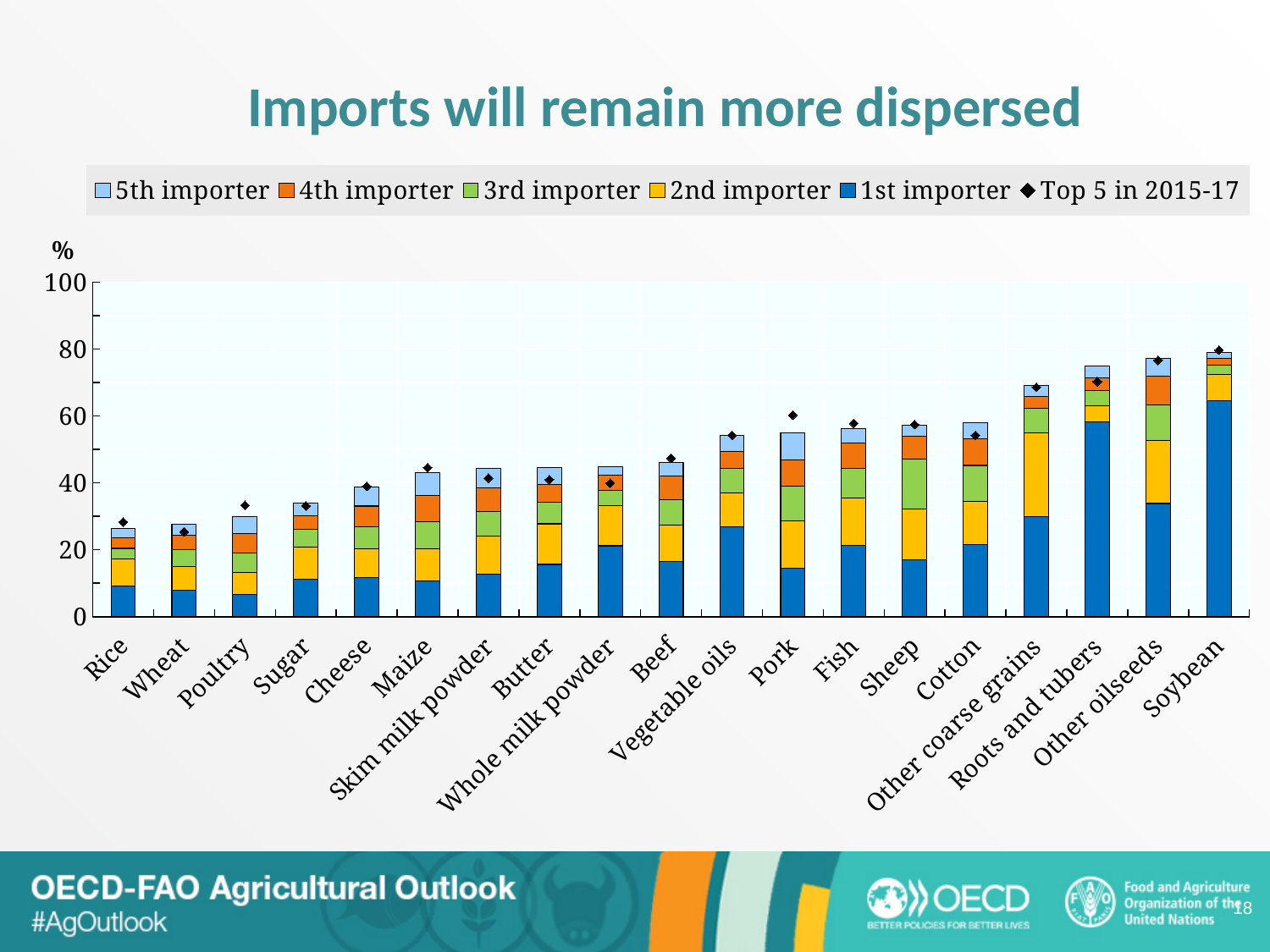

# Imports will remain more dispersed

### Chart

| Category | 1st importer | 2nd importer | 3rd importer | 4th importer | 5th importer | Top 5 in 2015-17 |
|---|---|---|---|---|---|---|
| Rice | 9.136408033432554 | 8.081646340505007 | 3.195186982688593 | 3.128081376244851 | 2.800202940692821 | 28.2791398956978 |
| Wheat | 7.848521092467949 | 7.119839381470177 | 4.963112925160422 | 4.28385929109558 | 3.363547481691358 | 25.36436757269394 |
| Poultry | 6.723449640646027 | 6.377959750475117 | 6.026898460739088 | 5.736946303300482 | 5.156178423151517 | 33.28090035302931 |
| Sugar | 11.11409746658645 | 9.714269784223497 | 5.29939330910157 | 3.989272446240228 | 3.774958347442375 | 33.10840809391033 |
| Cheese | 11.61259775226491 | 8.693710759633746 | 6.63120700530404 | 6.128911787109345 | 5.617237576423474 | 38.94052051869413 |
| Maize | 10.65575764496312 | 9.512810494027466 | 8.123967242229563 | 7.837159250199846 | 7.002099041432485 | 44.5492532895092 |
| Skim milk powder | 12.58471230971745 | 11.40252598525025 | 7.342345915555966 | 7.264116571944082 | 5.774194403177495 | 41.40906619961537 |
| Butter | 15.59702749740786 | 12.14629267337275 | 6.522439988815853 | 5.307252698816091 | 5.121777283545649 | 40.94431196843817 |
| Whole milk powder | 21.17833502584706 | 11.95228846870444 | 4.728093954178221 | 4.444107155957751 | 2.483359696335832 | 39.91087195835219 |
| Beef | 16.49302399357945 | 10.77567480827893 | 7.624610101525874 | 7.152298237059741 | 4.152117964245748 | 47.355666432256 |
| Vegetable oils | 26.94285047889144 | 10.06957244076901 | 7.376980727688787 | 5.04202210846284 | 4.6430590545989 | 54.23868516055608 |
| Pork | 14.35790006730061 | 14.23742278277046 | 10.35125102700217 | 7.983381216653361 | 7.96613686609586 | 60.25834303078286 |
| Fish | 21.28009920370862 | 14.1706961714197 | 8.83671106414404 | 7.738031721632342 | 4.23137379411348 | 57.78871129767134 |
| Sheep | 16.88537485478647 | 15.17039506512537 | 15.04636678870405 | 6.864891367354624 | 3.21505541978546 | 57.42840702673011 |
| Cotton | 21.548416154466 | 12.94853091177205 | 10.72603391678492 | 8.002258253636626 | 4.75497458952935 | 54.21216796367063 |
| Other coarse grains | 29.93004426468873 | 25.10591691625473 | 7.235500437556317 | 3.57154084279596 | 3.383460617485727 | 68.5654757256129 |
| Roots and tubers | 58.15202258778094 | 4.882071550710441 | 4.460299733542763 | 3.977775079805088 | 3.52283628095786 | 70.2897484984957 |
| Other oilseeds | 33.82375397246905 | 18.81567942589443 | 10.59054042006624 | 8.57347652478187 | 5.417293127053802 | 76.61383245515306 |
| Soybean | 64.49061756766083 | 7.9799694670059 | 2.682267925480054 | 2.035451286733639 | 1.820729928378664 | 79.66370218083912 |
18